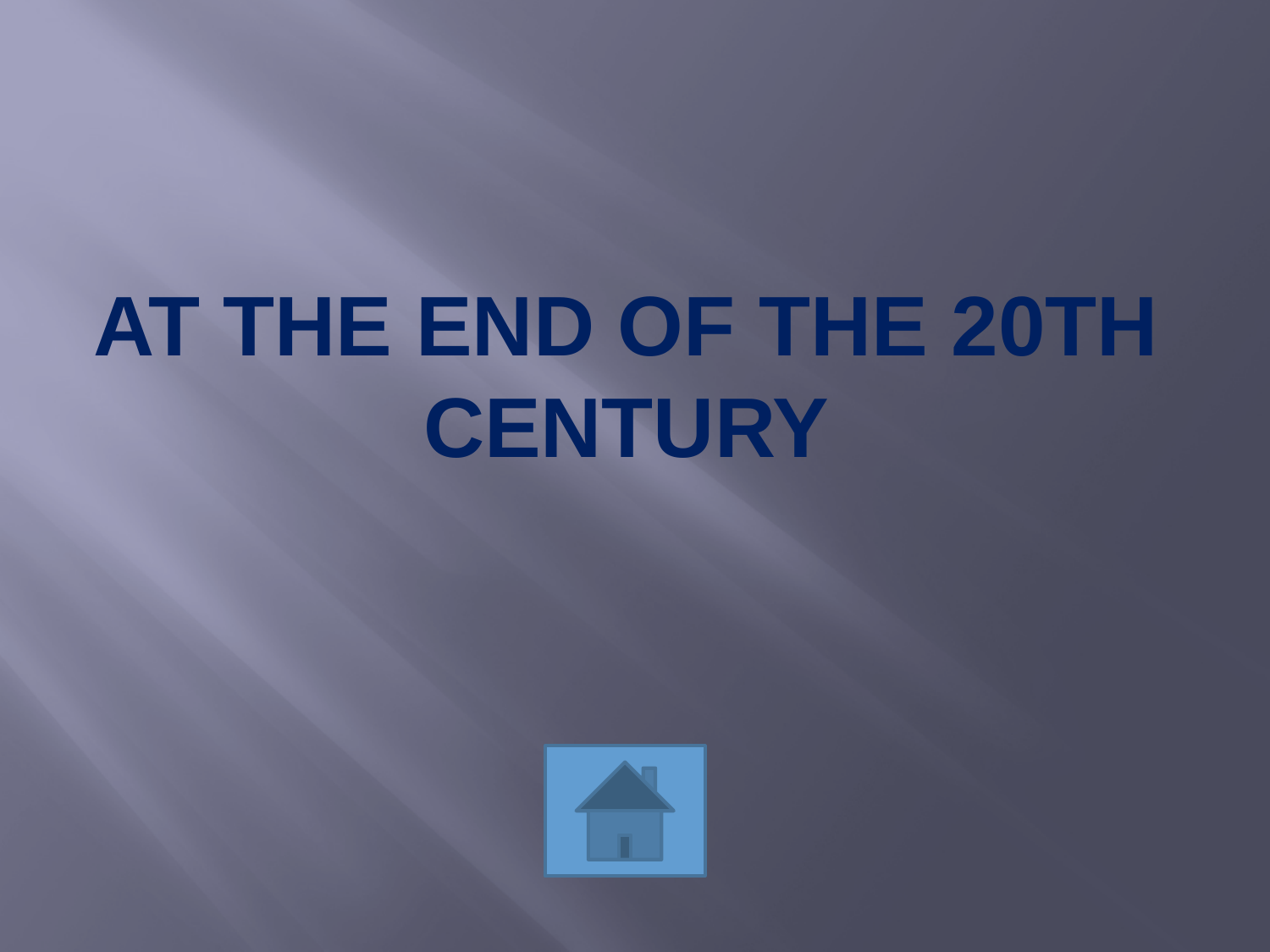

# At the end of the 20th century